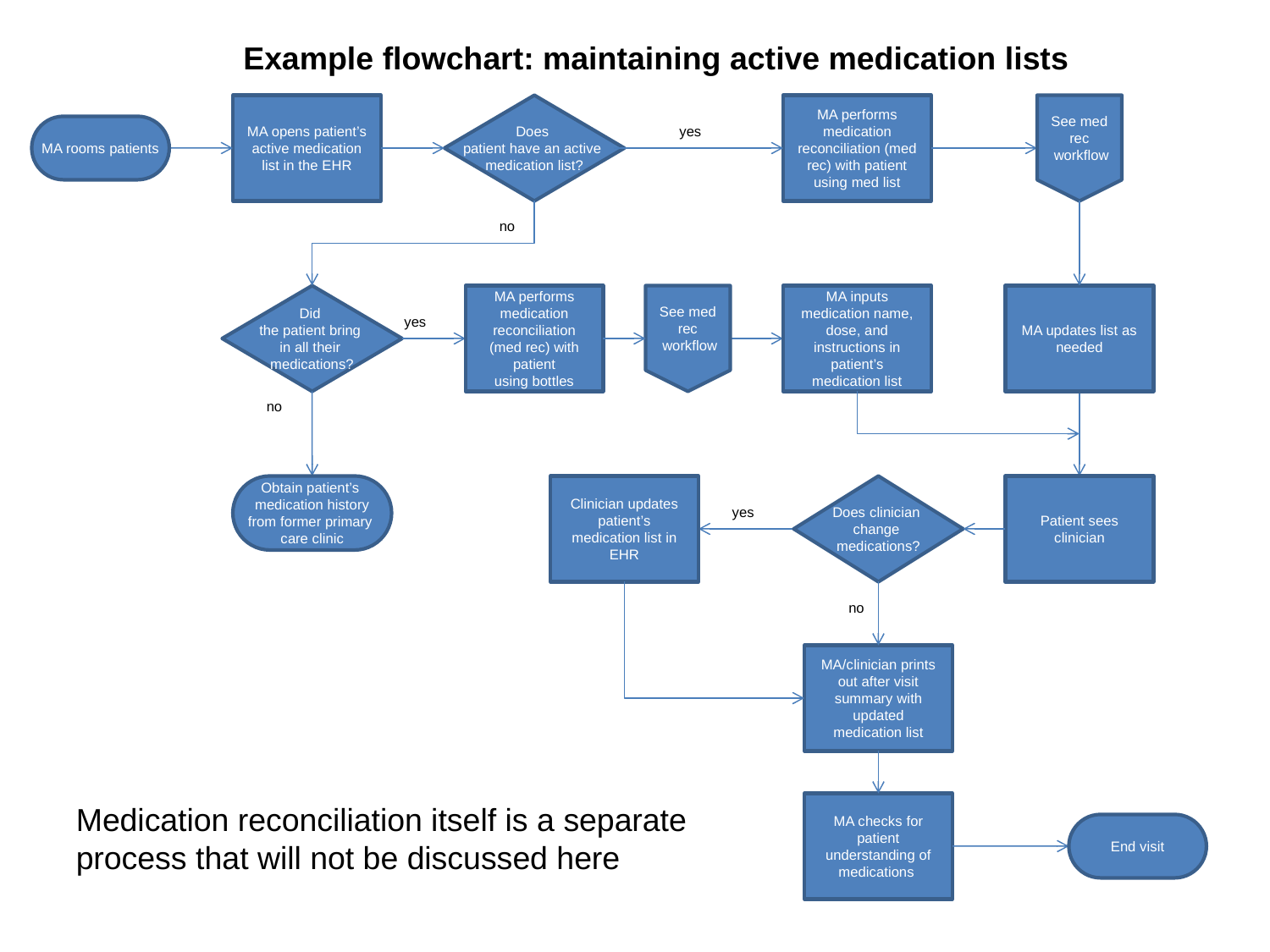

Example flowchart: maintaining active medication lists
MA opens patient’s active medication list in the EHR
Does
patient have an active
medication list?
MA performs medication reconciliation (med rec) with patient using med list
See med rec
 workflow

MA rooms patients

yes
no
Did
the patient bring
in all their
medications?
MA performs medication reconciliation (med rec) with patient
using bottles
See med rec
 workflow
yes
MA inputs medication name, dose, and instructions in patient’s medication list
MA updates list as needed
yes
no
Obtain patient’s
medication history
from former primary
care clinic
Clinician updates patient’s medication list in EHR
Does clinician
change
medications?
Patient sees clinician
yes
no
MA/clinician prints out after visit summary with updated medication list
Medication reconciliation itself is a separate process that will not be discussed here
MA checks for patient understanding of medications
End visit